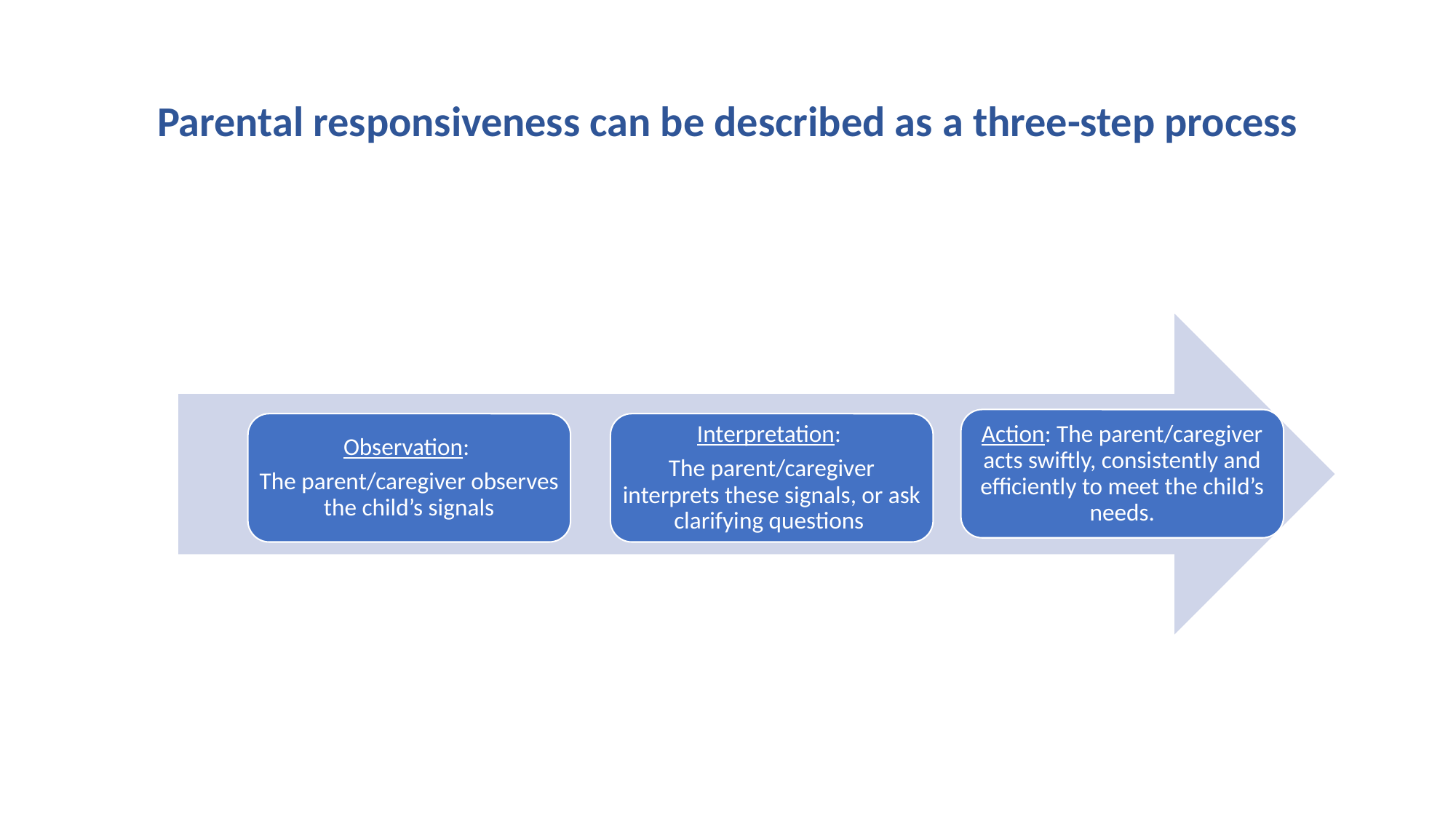

Parental responsiveness can be described as a three-step process

Action: The parent/caregiver acts swiftly, consistently and efficiently to meet the child’s needs.

Observation:
The parent/caregiver observes the child’s signals

Interpretation:
The parent/caregiver interprets these signals, or ask clarifying questions